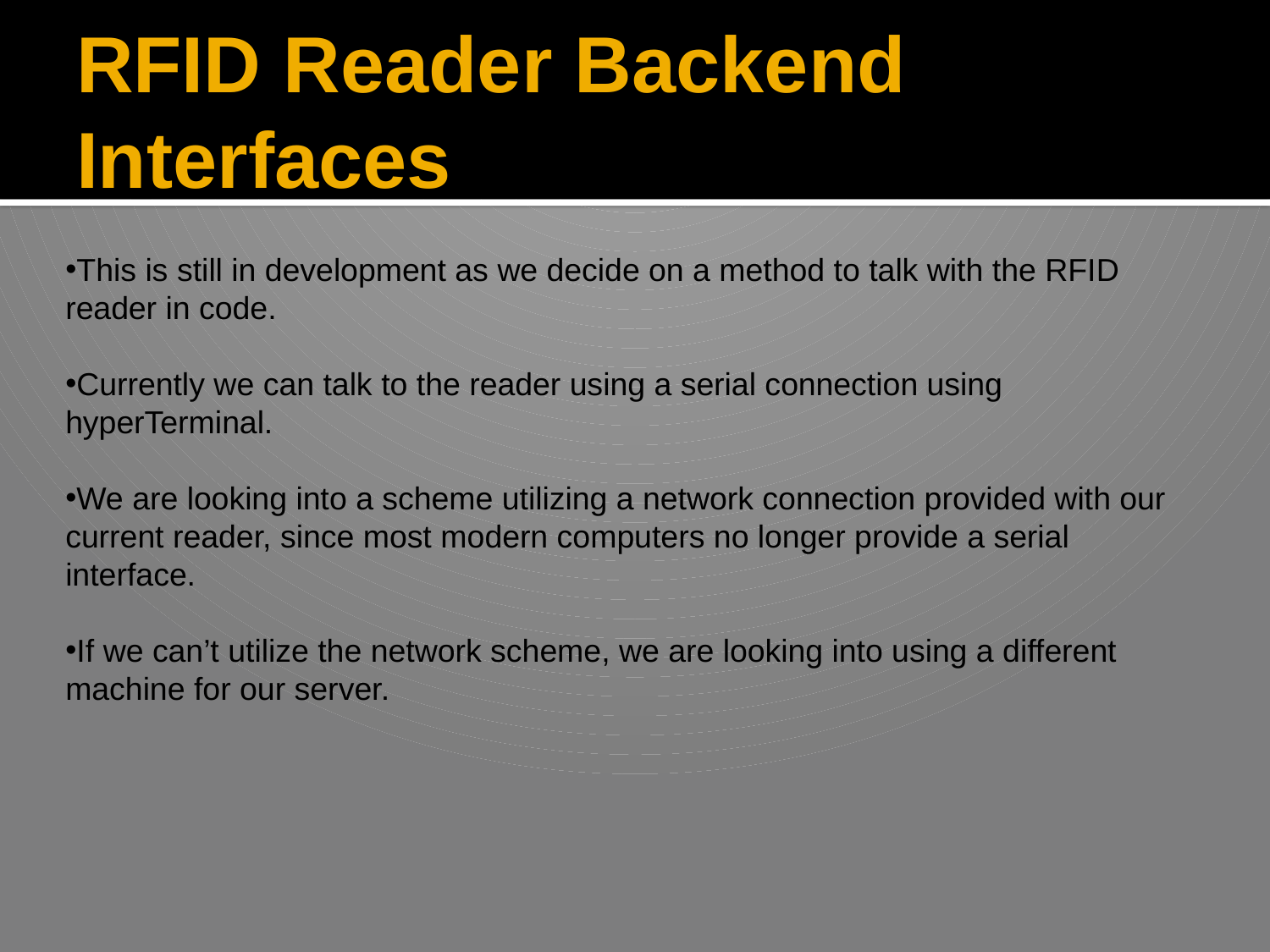

# RFID Reader Backend Interfaces
This is still in development as we decide on a method to talk with the RFID reader in code.

Currently we can talk to the reader using a serial connection using hyperTerminal.

We are looking into a scheme utilizing a network connection provided with our current reader, since most modern computers no longer provide a serial interface.

If we can’t utilize the network scheme, we are looking into using a different machine for our server.